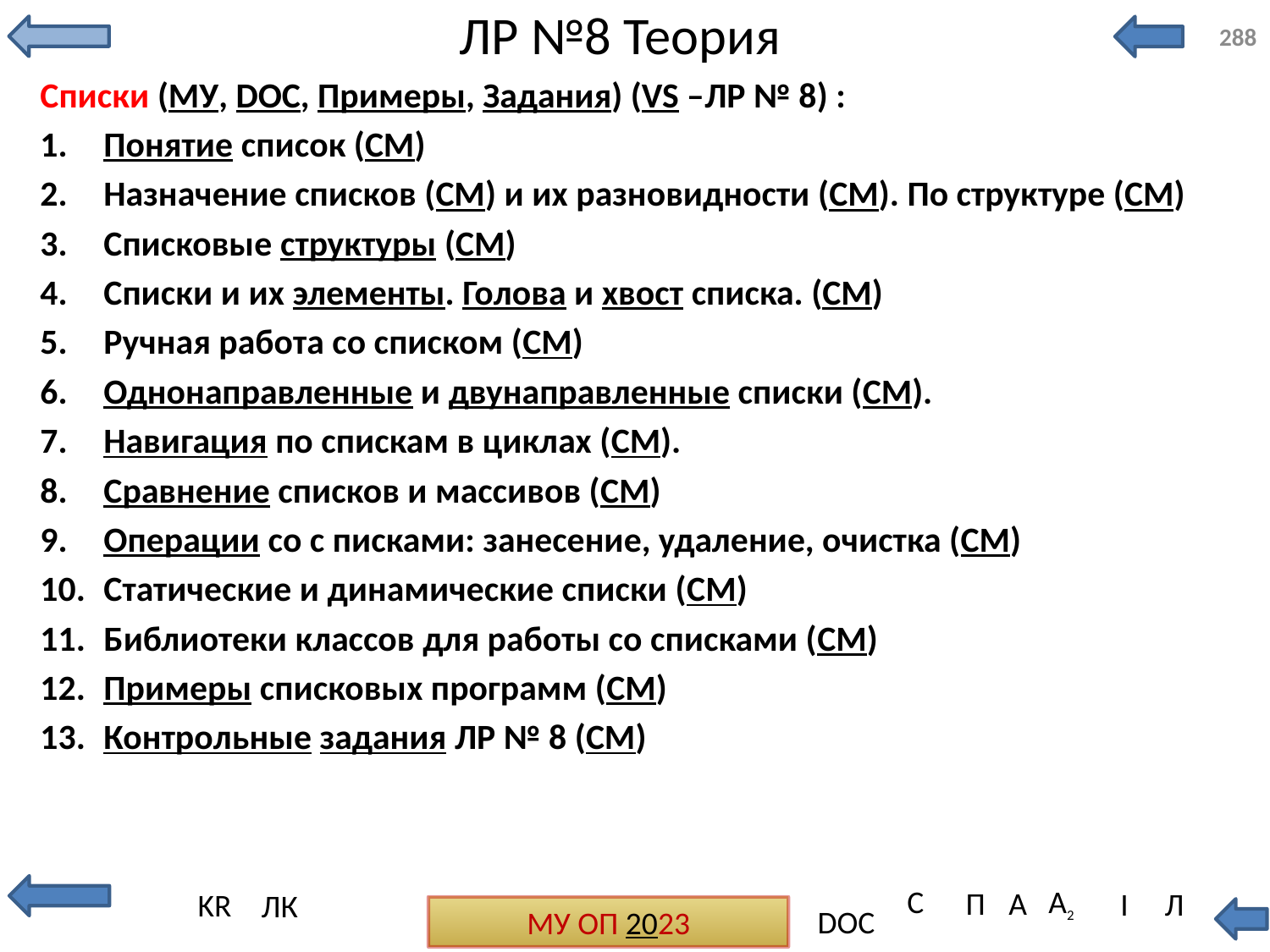

# ЛР №8 Теория
288
Списки (МУ, DOC, Примеры, Задания) (VS –ЛР № 8) :
Понятие список (СМ)
Назначение списков (СМ) и их разновидности (СМ). По структуре (СМ)
Списковые структуры (СМ)
Списки и их элементы. Голова и хвост списка. (СМ)
Ручная работа со списком (СМ)
Однонаправленные и двунаправленные списки (СМ).
Навигация по спискам в циклах (СМ).
Сравнение списков и массивов (СМ)
Операции со с писками: занесение, удаление, очистка (СМ)
Статические и динамические списки (СМ)
Библиотеки классов для работы со списками (СМ)
Примеры списковых программ (СМ)
Контрольные задания ЛР № 8 (СМ)